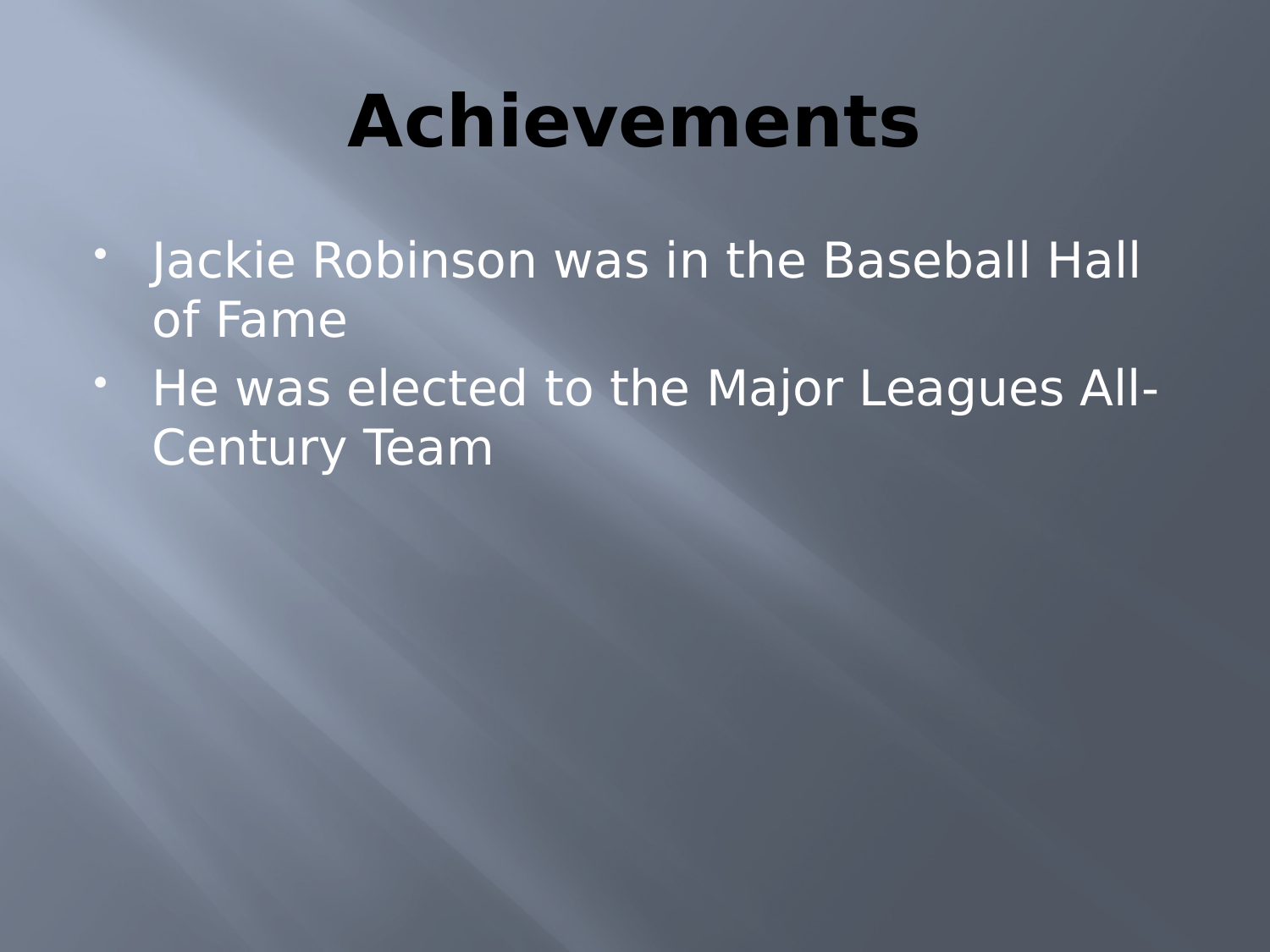

# Achievements
Jackie Robinson was in the Baseball Hall of Fame
He was elected to the Major Leagues All-Century Team